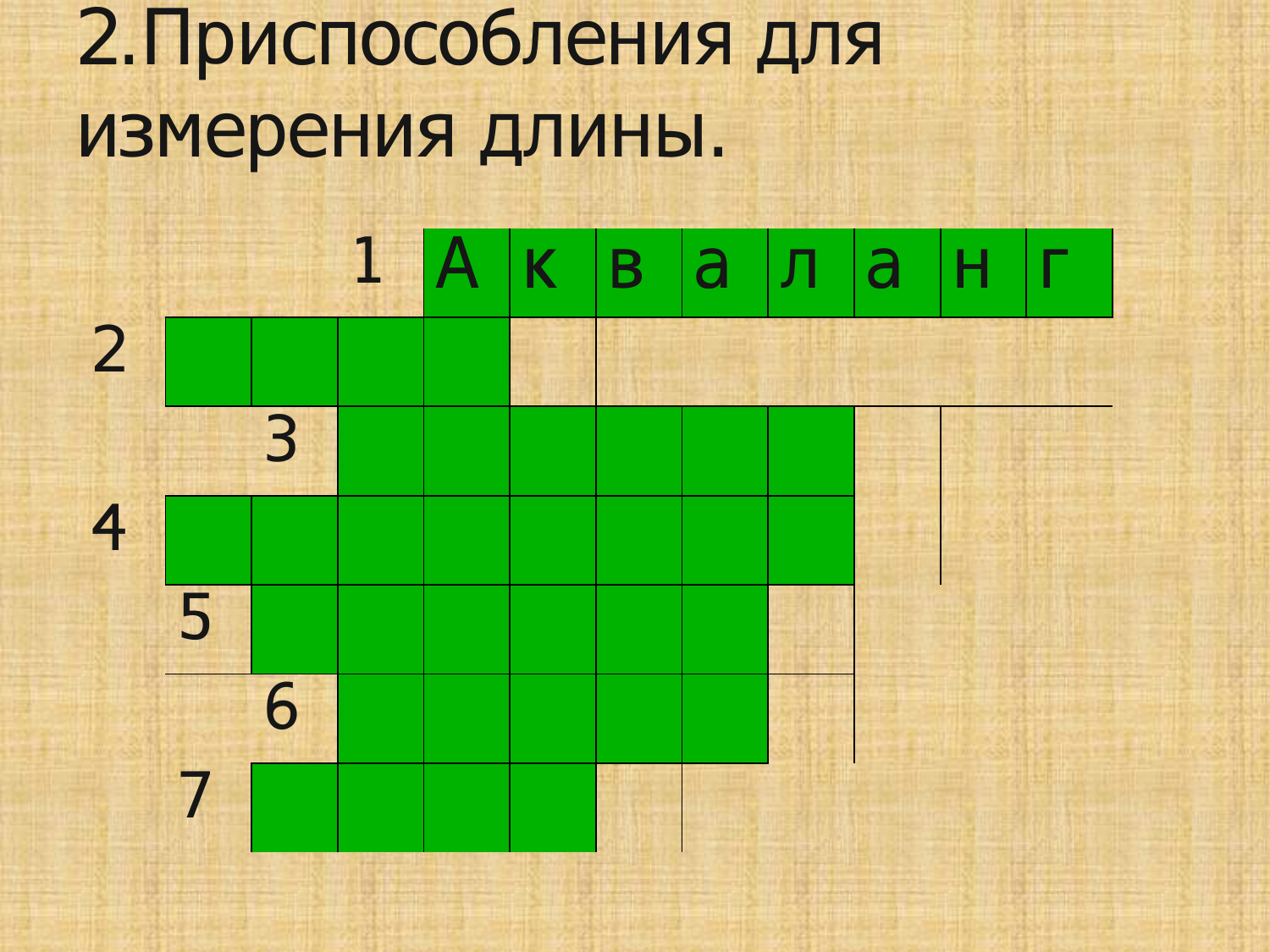

# 2.Приспособления для измерения длины.
|  |  |  | 1 | А | к | в | а | л | а | н | г |
| --- | --- | --- | --- | --- | --- | --- | --- | --- | --- | --- | --- |
| 2 |  |  |  |  |  |  |  |  |  |  |  |
|  |  | 3 |  |  |  |  |  |  |  |  |  |
| 4 |  |  |  |  |  |  |  |  |  |  |  |
|  | 5 |  |  |  |  |  |  |  |  |  |  |
|  |  | 6 |  |  |  |  |  |  |  |  |  |
|  | 7 |  |  |  |  |  |  |  |  |  |  |